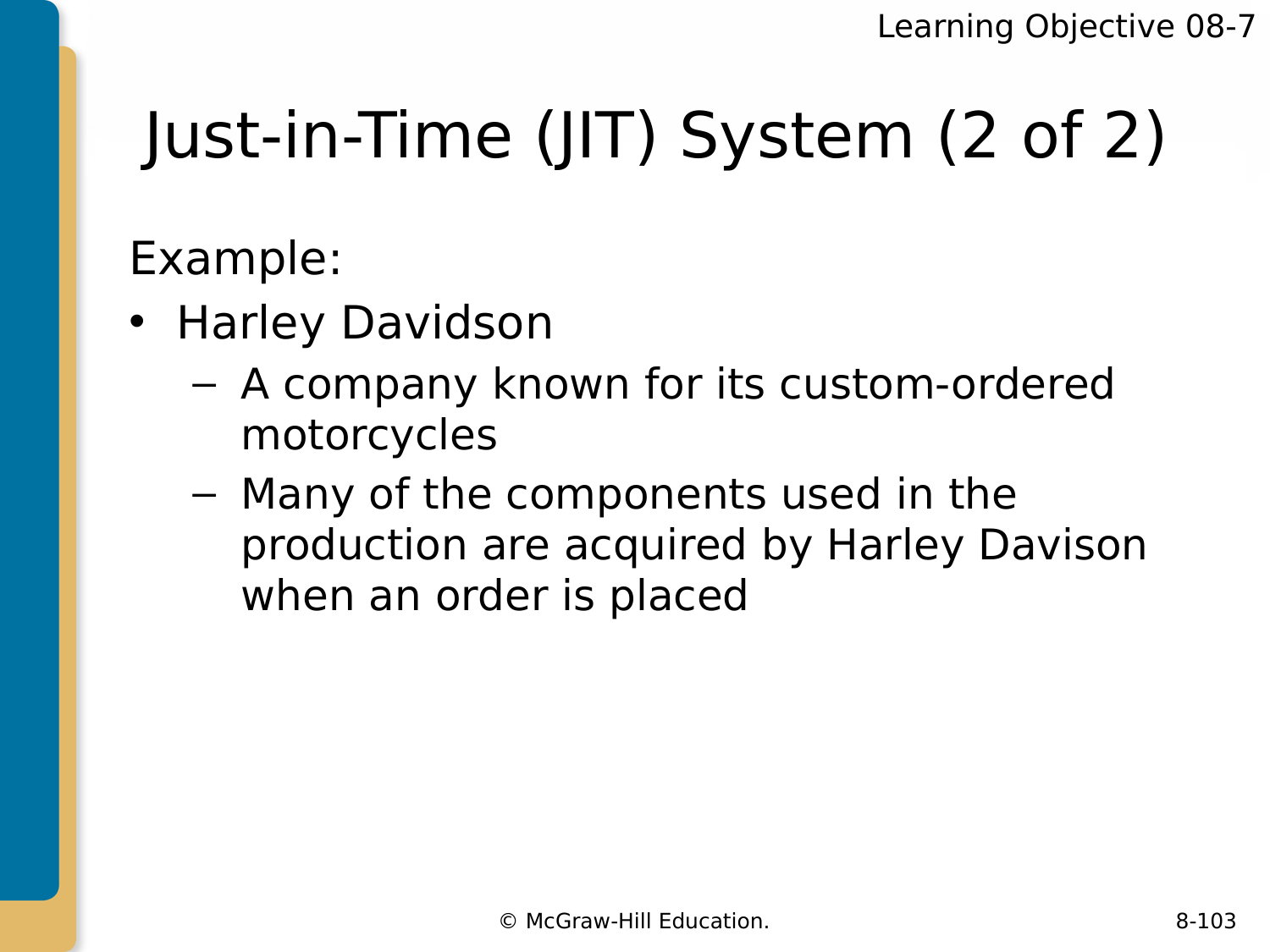

Learning Objective 08-7
# Just-in-Time (JIT) System (2 of 2)
Example:
Harley Davidson
A company known for its custom-ordered motorcycles
Many of the components used in the production are acquired by Harley Davison when an order is placed